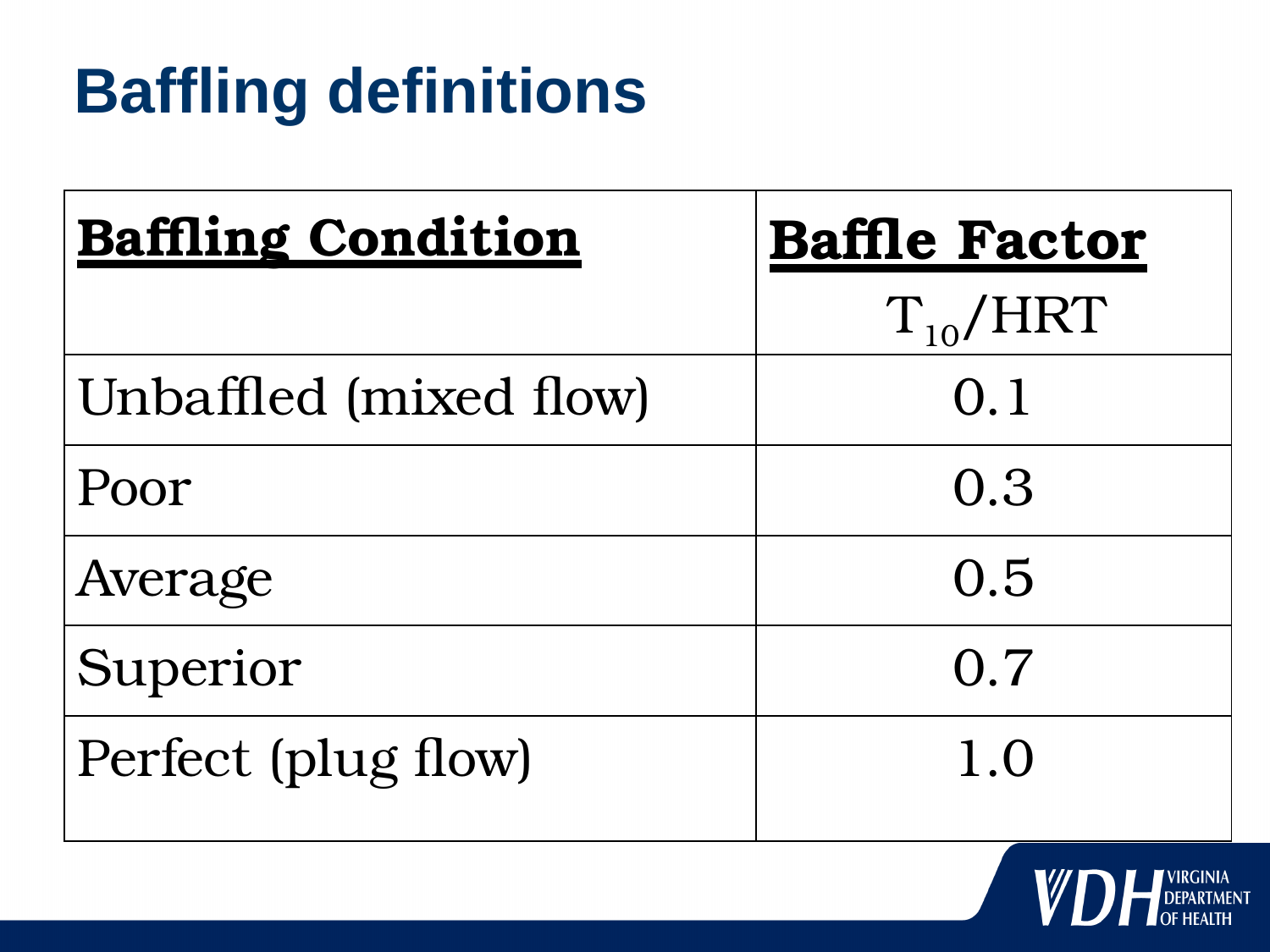

Baffling definitions
| Baffling Condition | Baffle Factor T10/HRT |
| --- | --- |
| Unbaffled (mixed flow) | 0.1 |
| Poor | 0.3 |
| Average | 0.5 |
| Superior | 0.7 |
| Perfect (plug flow) | 1.0 |